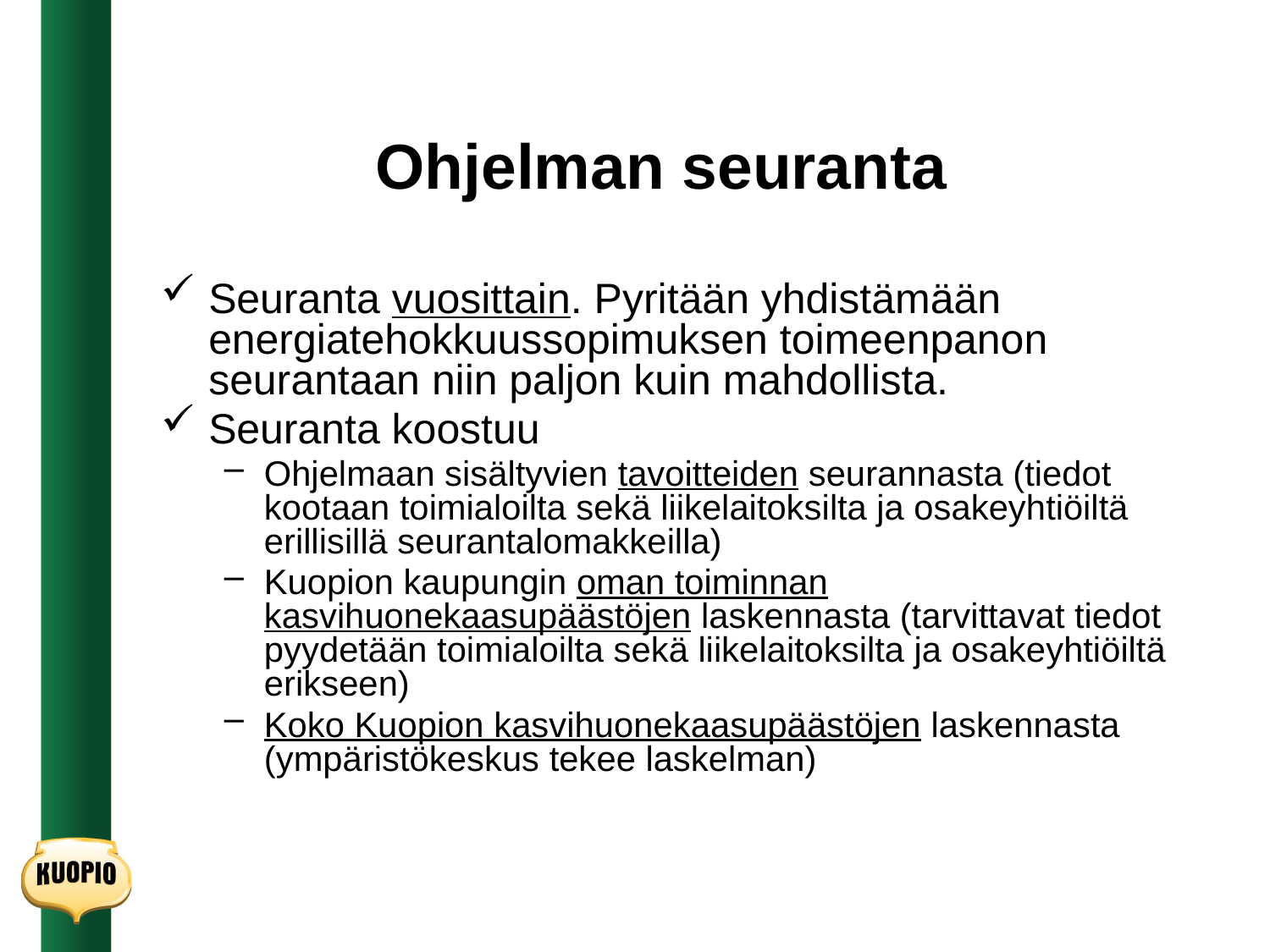

# Ohjelman seuranta
Seuranta vuosittain. Pyritään yhdistämään energiatehokkuussopimuksen toimeenpanon seurantaan niin paljon kuin mahdollista.
Seuranta koostuu
Ohjelmaan sisältyvien tavoitteiden seurannasta (tiedot kootaan toimialoilta sekä liikelaitoksilta ja osakeyhtiöiltä erillisillä seurantalomakkeilla)
Kuopion kaupungin oman toiminnan kasvihuonekaasupäästöjen laskennasta (tarvittavat tiedot pyydetään toimialoilta sekä liikelaitoksilta ja osakeyhtiöiltä erikseen)
Koko Kuopion kasvihuonekaasupäästöjen laskennasta (ympäristökeskus tekee laskelman)